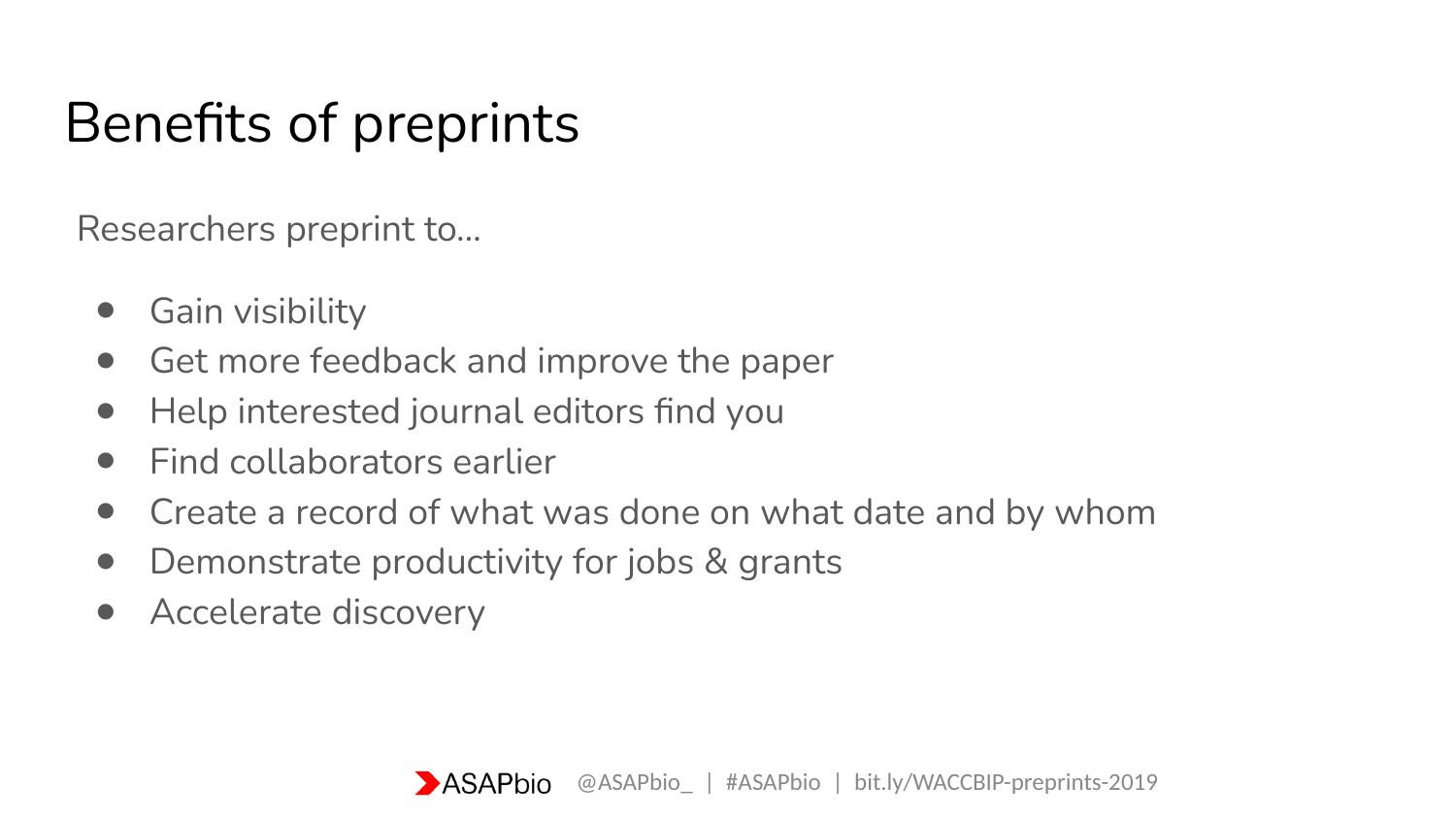

# Benefits of preprints
Researchers preprint to…
Gain visibility
Get more feedback and improve the paper
Help interested journal editors find you
Find collaborators earlier
Create a record of what was done on what date and by whom
Demonstrate productivity for jobs & grants
Accelerate discovery